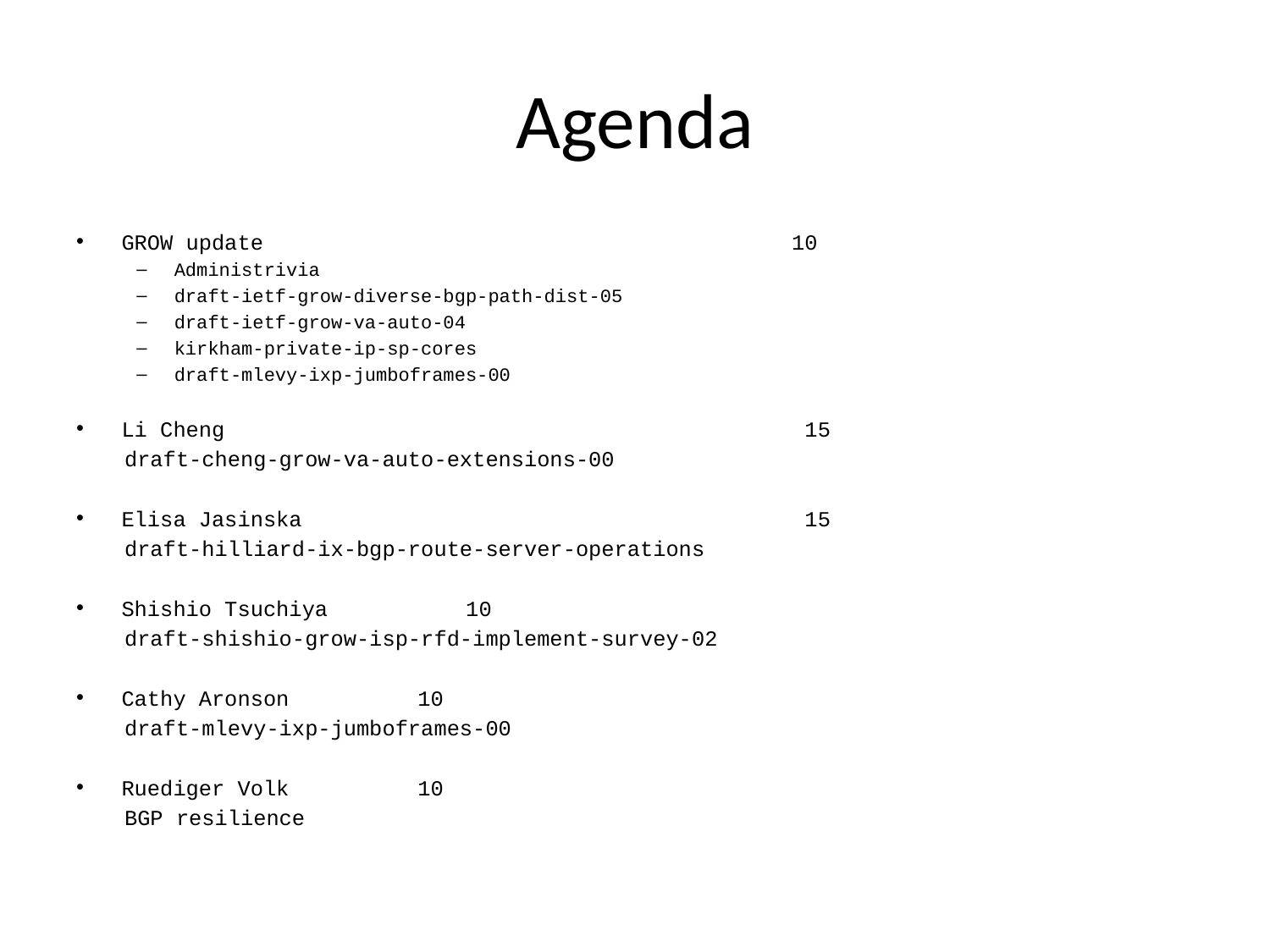

# Agenda
GROW update                                         10
Administrivia
draft-ietf-grow-diverse-bgp-path-dist-05
draft-ietf-grow-va-auto-04
kirkham-private-ip-sp-cores
draft-mlevy-ixp-jumboframes-00

Li Cheng                                             15
	draft-cheng-grow-va-auto-extensions-00

Elisa Jasinska                                       15
	draft-hilliard-ix-bgp-route-server-operations

Shishio Tsuchiya				        10
	draft-shishio-grow-isp-rfd-implement-survey-02

Cathy Aronson				        10
	draft-mlevy-ixp-jumboframes-00

Ruediger Volk				        10
	BGP resilience